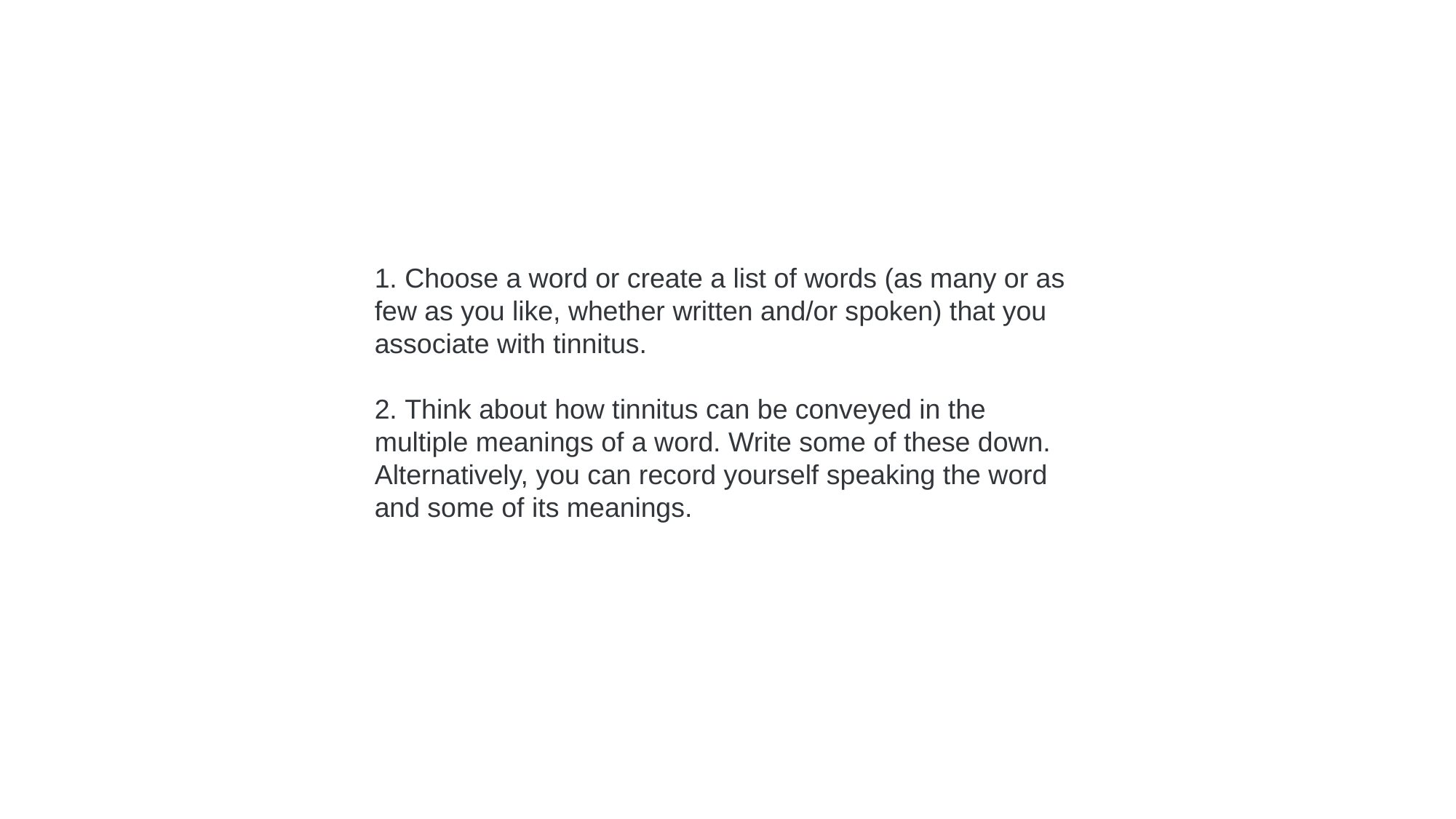

1. Choose a word or create a list of words (as many or as few as you like, whether written and/or spoken) that you associate with tinnitus.

2. Think about how tinnitus can be conveyed in the multiple meanings of a word. Write some of these down. Alternatively, you can record yourself speaking the word and some of its meanings.